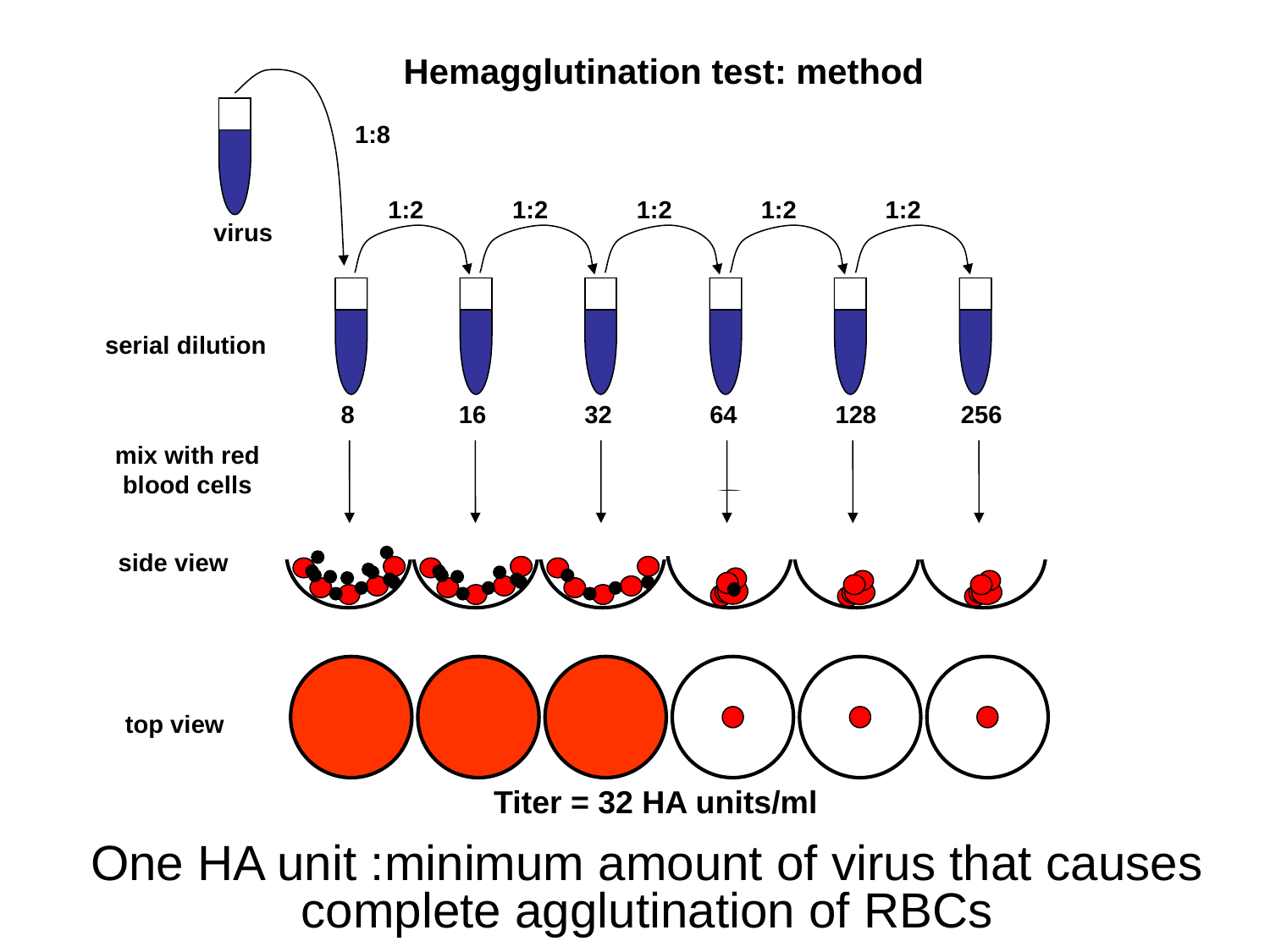

Hemagglutination test: method

1:8
1:2
1:2
1:2
1:2
1:2
virus

serial dilution
8
16
32
64
128
256
mix with red blood cells

side view

top view
Titer = 32 HA units/ml
One HA unit :minimum amount of virus that causes complete agglutination of RBCs